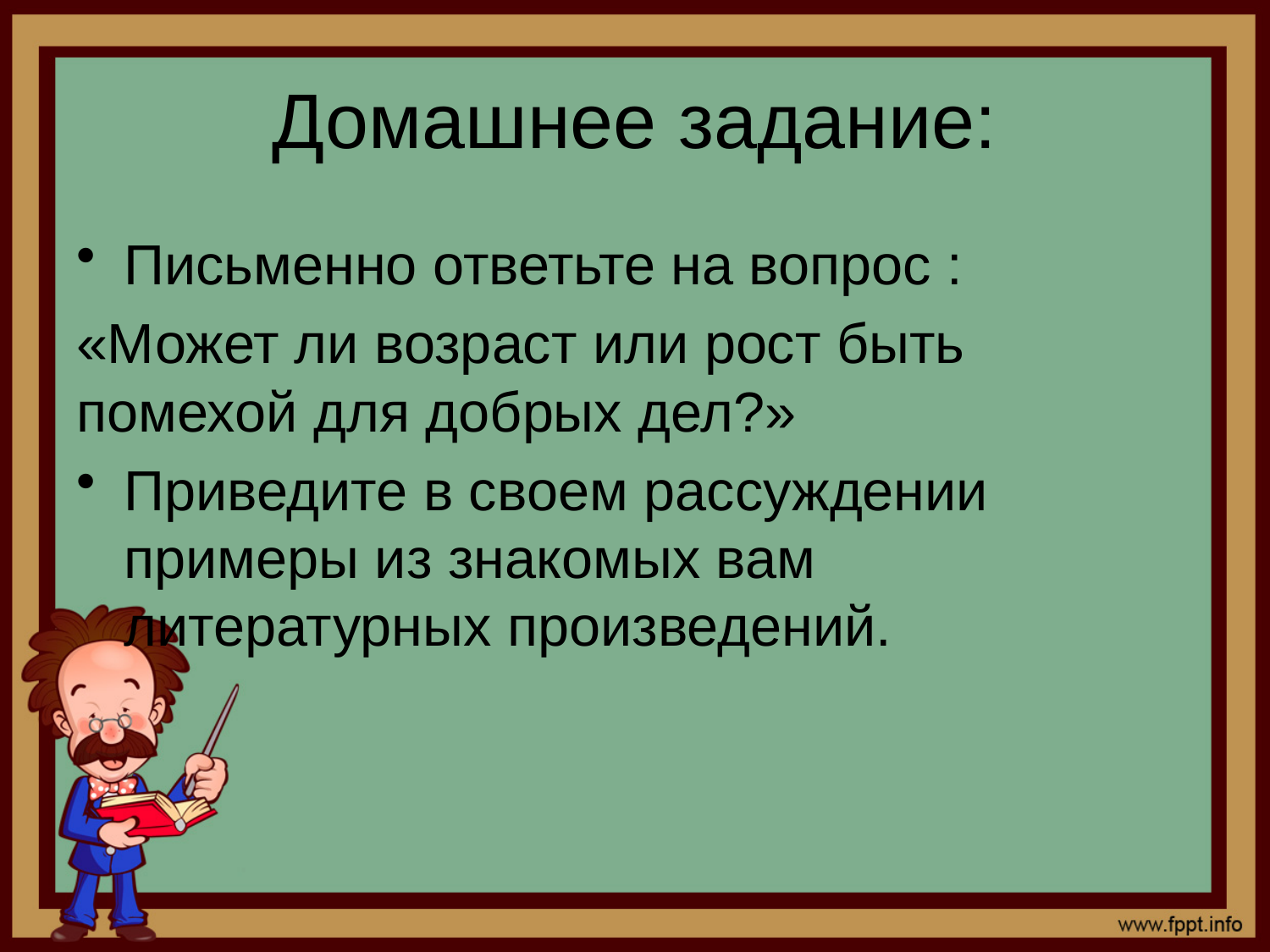

# Домашнее задание:
Письменно ответьте на вопрос :
«Может ли возраст или рост быть помехой для добрых дел?»
Приведите в своем рассуждении примеры из знакомых вам литературных произведений.